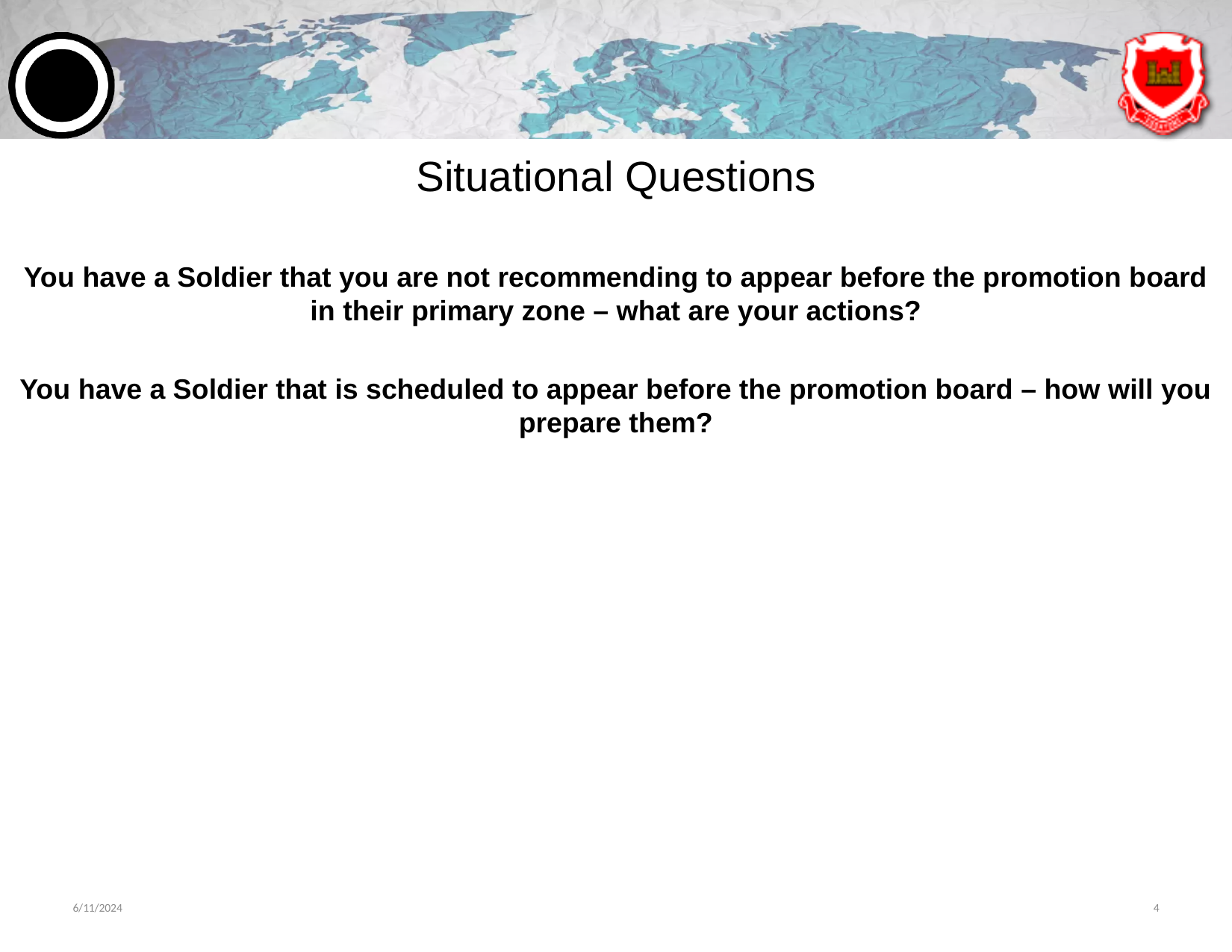

# Situational Questions
You have a Soldier that you are not recommending to appear before the promotion board in their primary zone – what are your actions?

You have a Soldier that is scheduled to appear before the promotion board – how will you prepare them?
6/11/2024
4